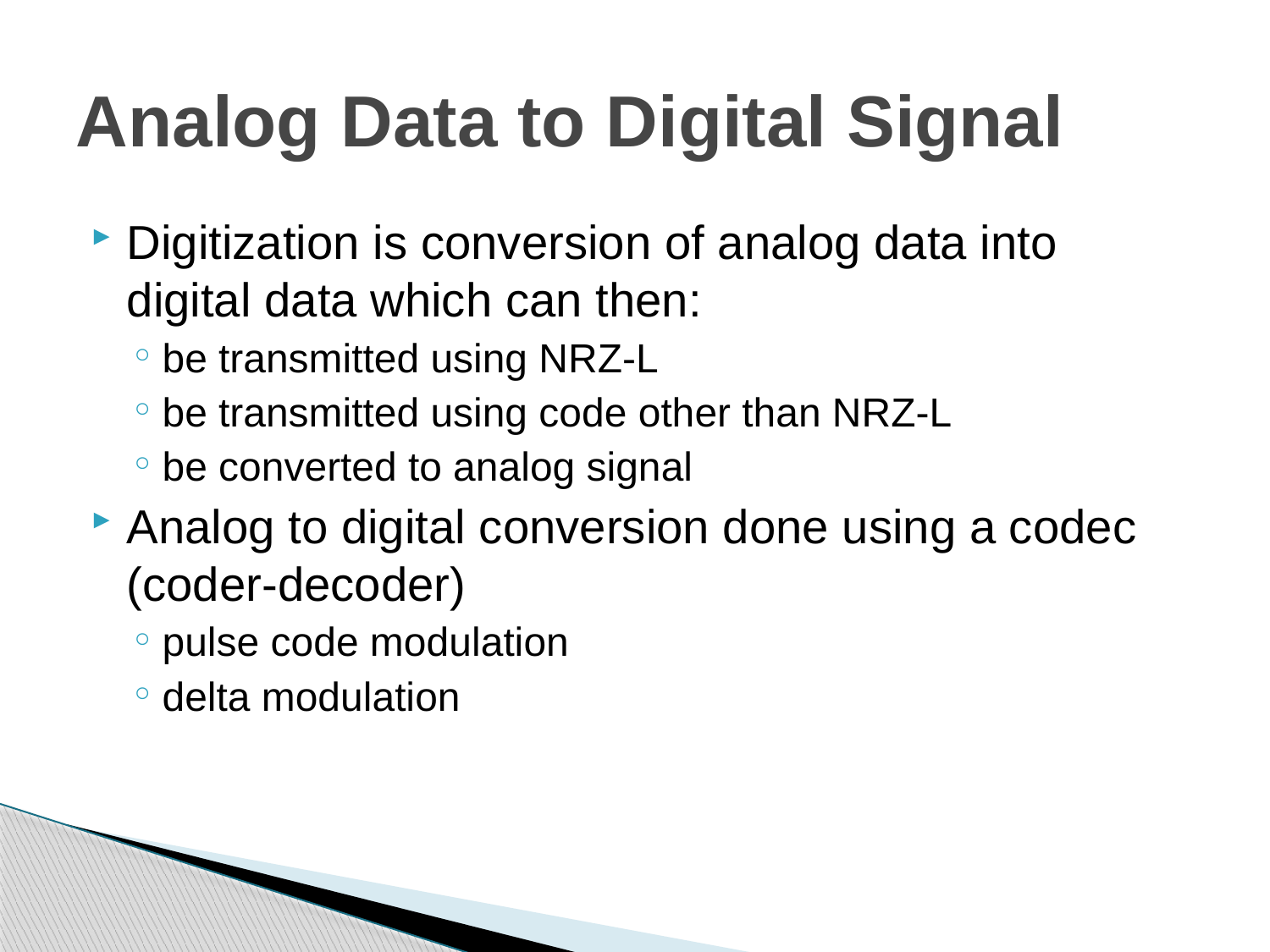

# Analog Data to Digital Signal
Digitization is conversion of analog data into digital data which can then:
be transmitted using NRZ-L
be transmitted using code other than NRZ-L
be converted to analog signal
Analog to digital conversion done using a codec (coder-decoder)
pulse code modulation
delta modulation